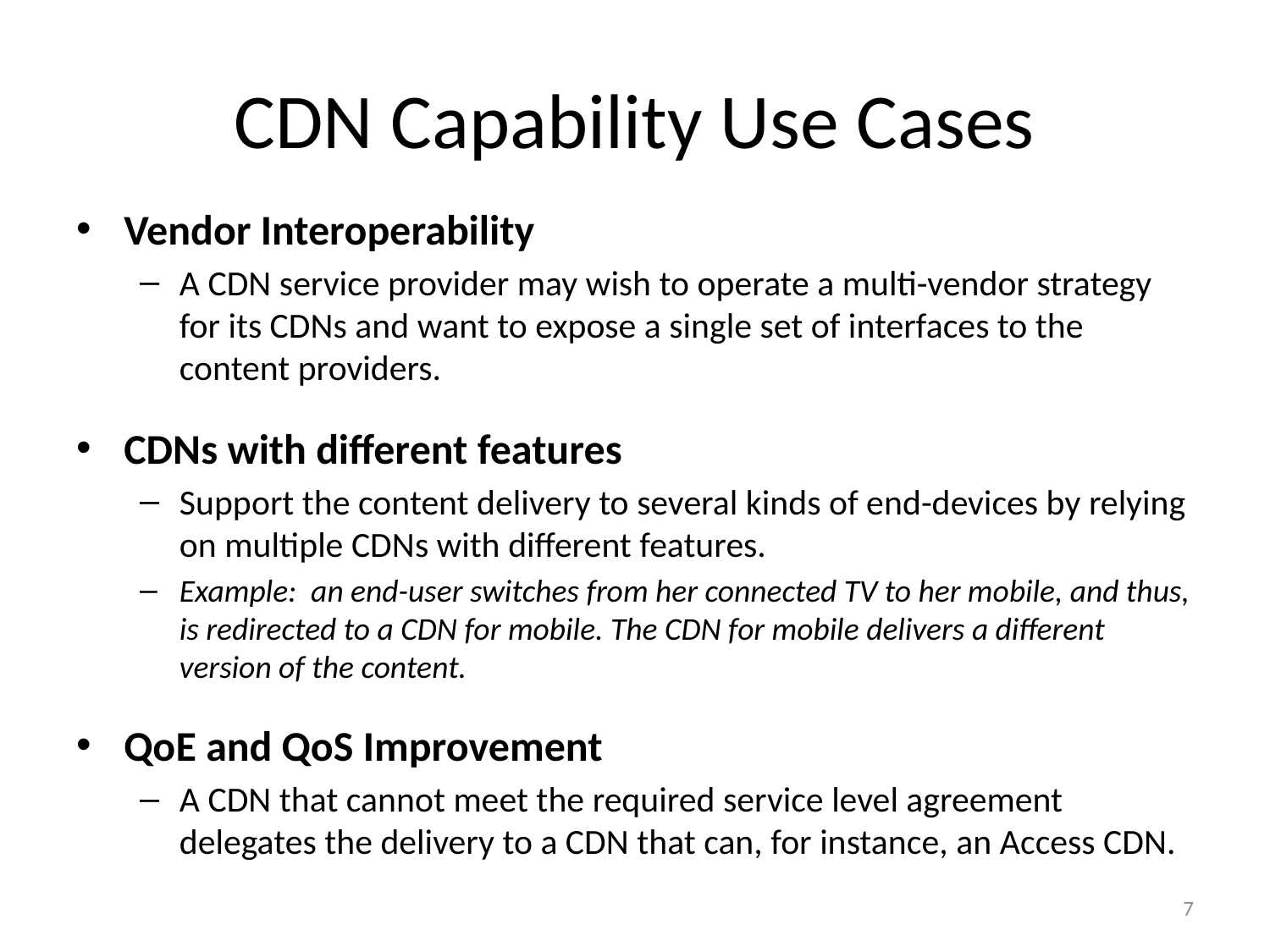

# CDN Capability Use Cases
Vendor Interoperability
A CDN service provider may wish to operate a multi-vendor strategy for its CDNs and want to expose a single set of interfaces to the content providers.

CDNs with different features
Support the content delivery to several kinds of end-devices by relying on multiple CDNs with different features.
Example:  an end-user switches from her connected TV to her mobile, and thus, is redirected to a CDN for mobile. The CDN for mobile delivers a different version of the content.

QoE and QoS Improvement
A CDN that cannot meet the required service level agreement delegates the delivery to a CDN that can, for instance, an Access CDN.
7